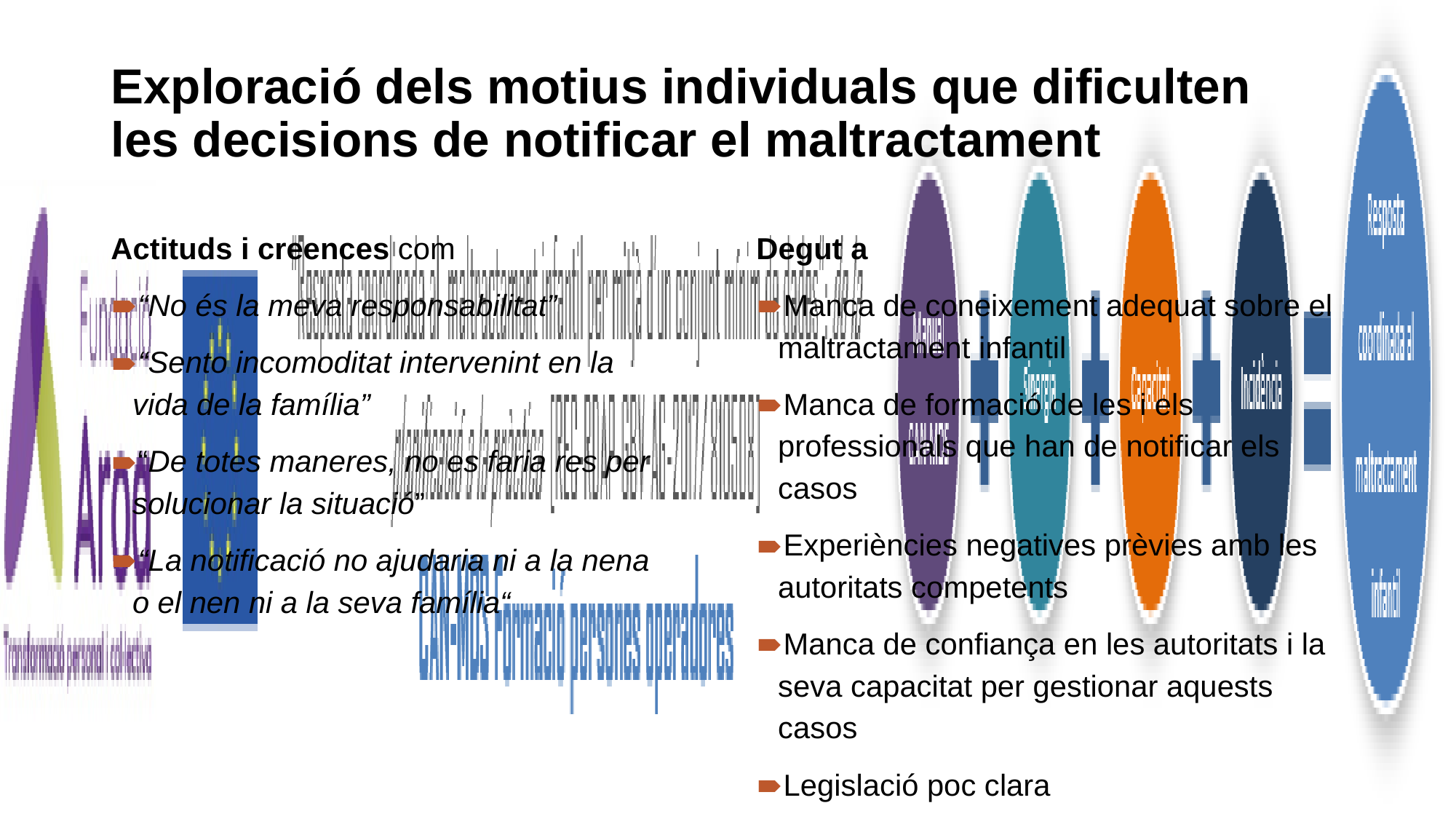

# Exploració dels motius individuals que dificulten  les decisions de notificar el maltractament
Actituds i creences com
“No és la meva responsabilitat”
“Sento incomoditat intervenint en la vida de la família”
“De totes maneres, no es faria res per solucionar la situació”
“La notificació no ajudaria ni a la nena o el nen ni a la seva família“
Degut a
Manca de coneixement adequat sobre el maltractament infantil
Manca de formació de les i els professionals que han de notificar els casos
Experiències negatives prèvies amb les autoritats competents
Manca de confiança en les autoritats i la seva capacitat per gestionar aquests casos
Legislació poc clara